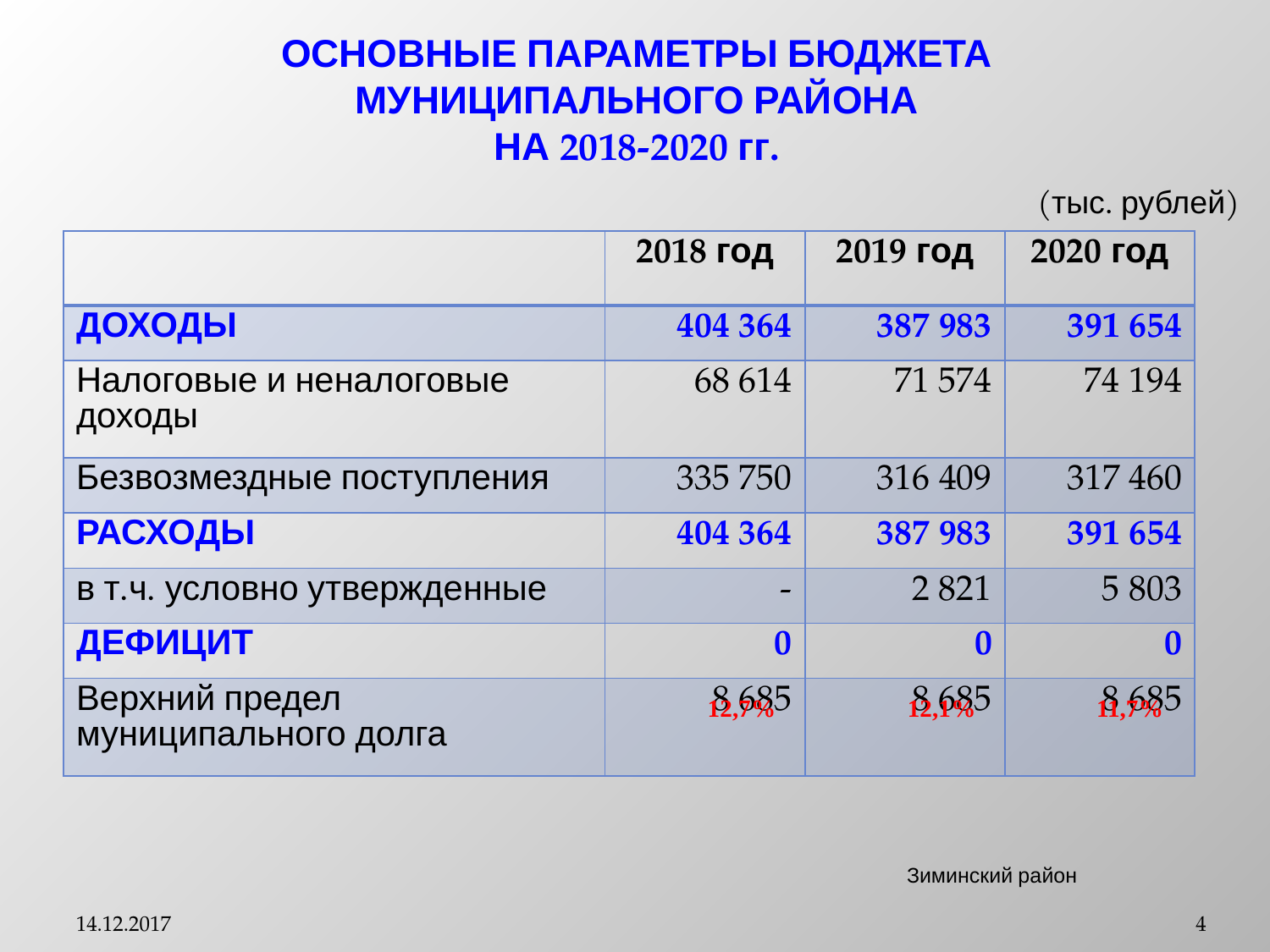

ОСНОВНЫЕ ПАРАМЕТРЫ БЮДЖЕТА
МУНИЦИПАЛЬНОГО РАЙОНА
НА 2018-2020 гг.
(тыс. рублей)
|  | 2018 год | 2019 год | 2020 год |
| --- | --- | --- | --- |
| ДОХОДЫ | 404 364 | 387 983 | 391 654 |
| Налоговые и неналоговые доходы | 68 614 | 71 574 | 74 194 |
| Безвозмездные поступления | 335 750 | 316 409 | 317 460 |
| РАСХОДЫ | 404 364 | 387 983 | 391 654 |
| в т.ч. условно утвержденные | - | 2 821 | 5 803 |
| ДЕФИЦИТ | 0 | 0 | 0 |
| Верхний предел муниципального долга | 8 685 | 8 685 | 8 685 |
12,7%
12,1%
11,7%
Зиминский район
14.12.2017
4